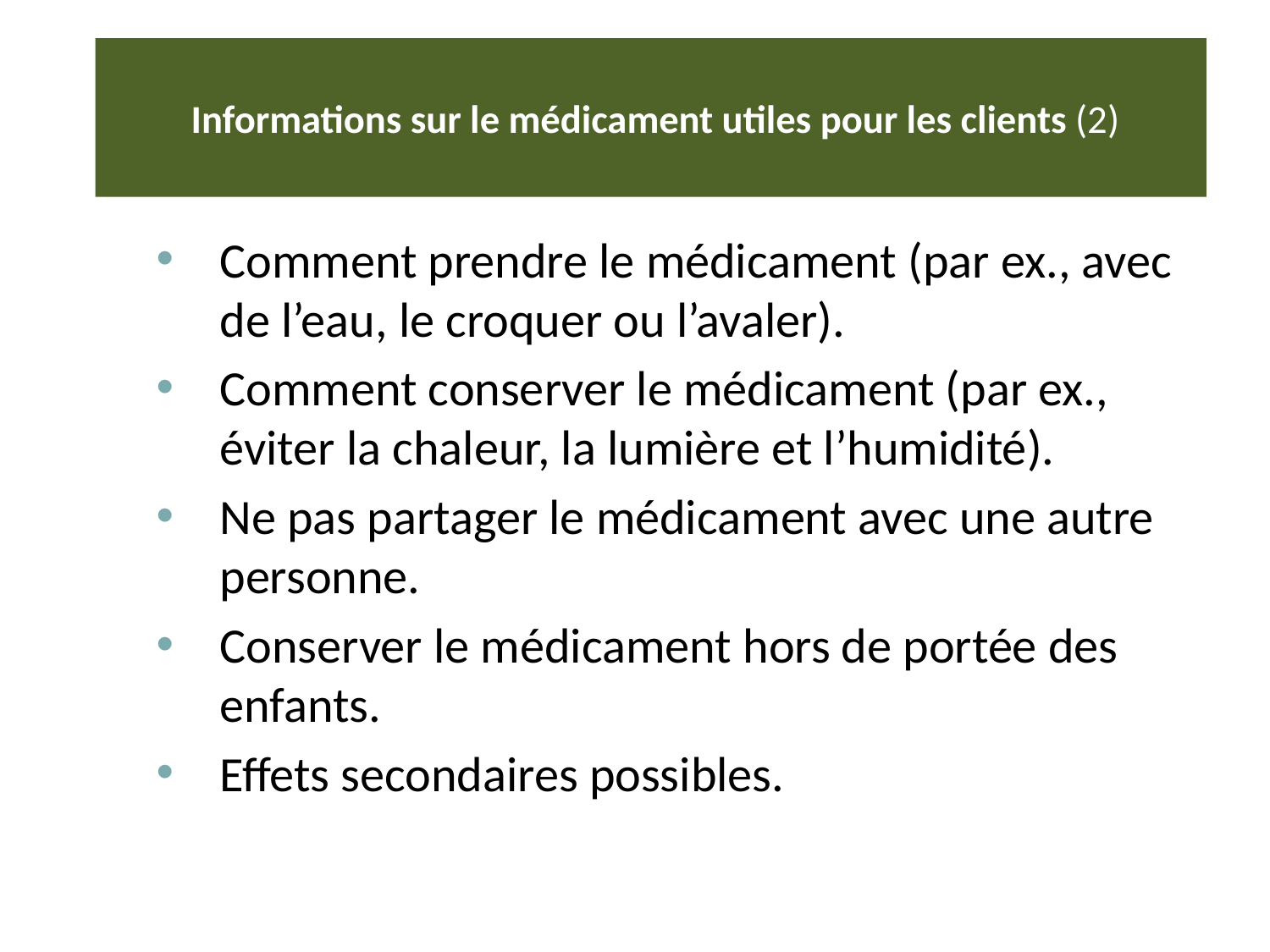

# Informations sur le médicament utiles pour les clients (2)
Comment prendre le médicament (par ex., avec de l’eau, le croquer ou l’avaler).
Comment conserver le médicament (par ex., éviter la chaleur, la lumière et l’humidité).
Ne pas partager le médicament avec une autre personne.
Conserver le médicament hors de portée des enfants.
Effets secondaires possibles.